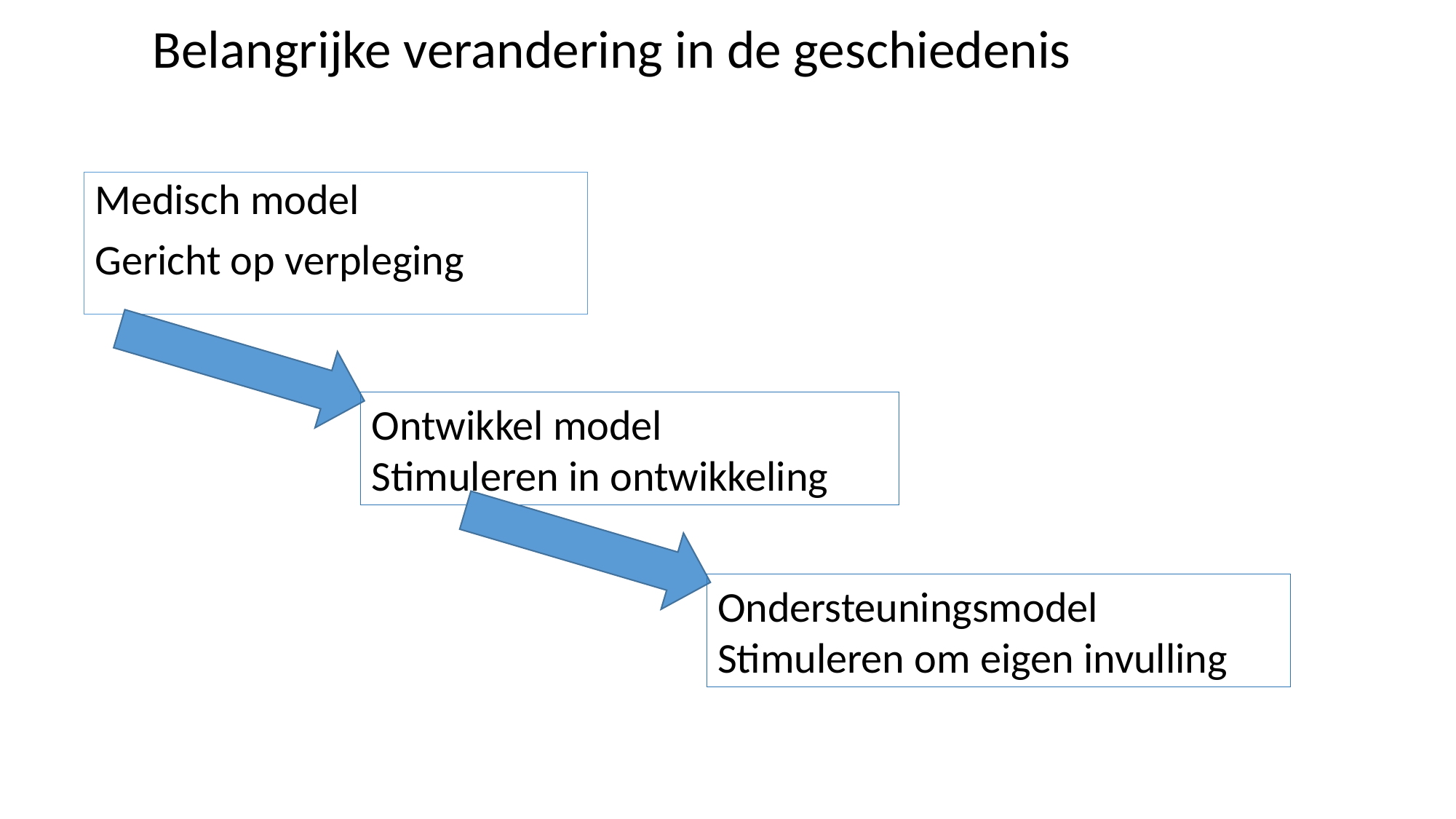

# Belangrijke verandering in de geschiedenis
Medisch model
Gericht op verpleging

Ontwikkel model
Stimuleren in ontwikkeling

Ondersteuningsmodel
Stimuleren om eigen invulling